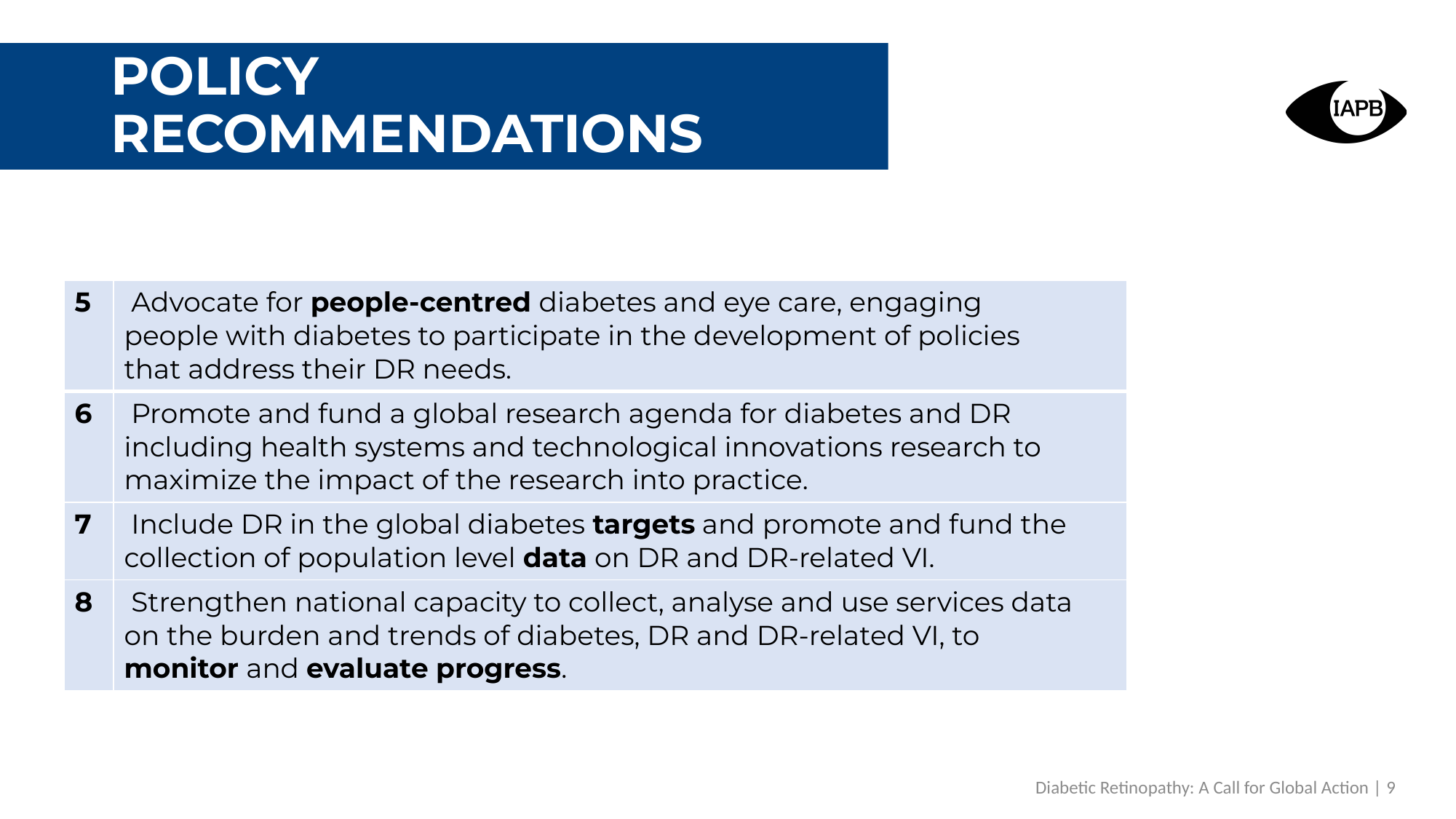

# POLICY RECOMMENDATIONS
| 5 | Advocate for people-centred diabetes and eye care, engaging people with diabetes to participate in the development of policies that address their DR needs. |
| --- | --- |
| 6 | Promote and fund a global research agenda for diabetes and DR including health systems and technological innovations research to maximize the impact of the research into practice. |
| 7 | Include DR in the global diabetes targets and promote and fund the collection of population level data on DR and DR-related VI. |
| 8 | Strengthen national capacity to collect, analyse and use services data on the burden and trends of diabetes, DR and DR-related VI, to monitor and evaluate progress. |
Diabetic Retinopathy: A Call for Global Action | 9